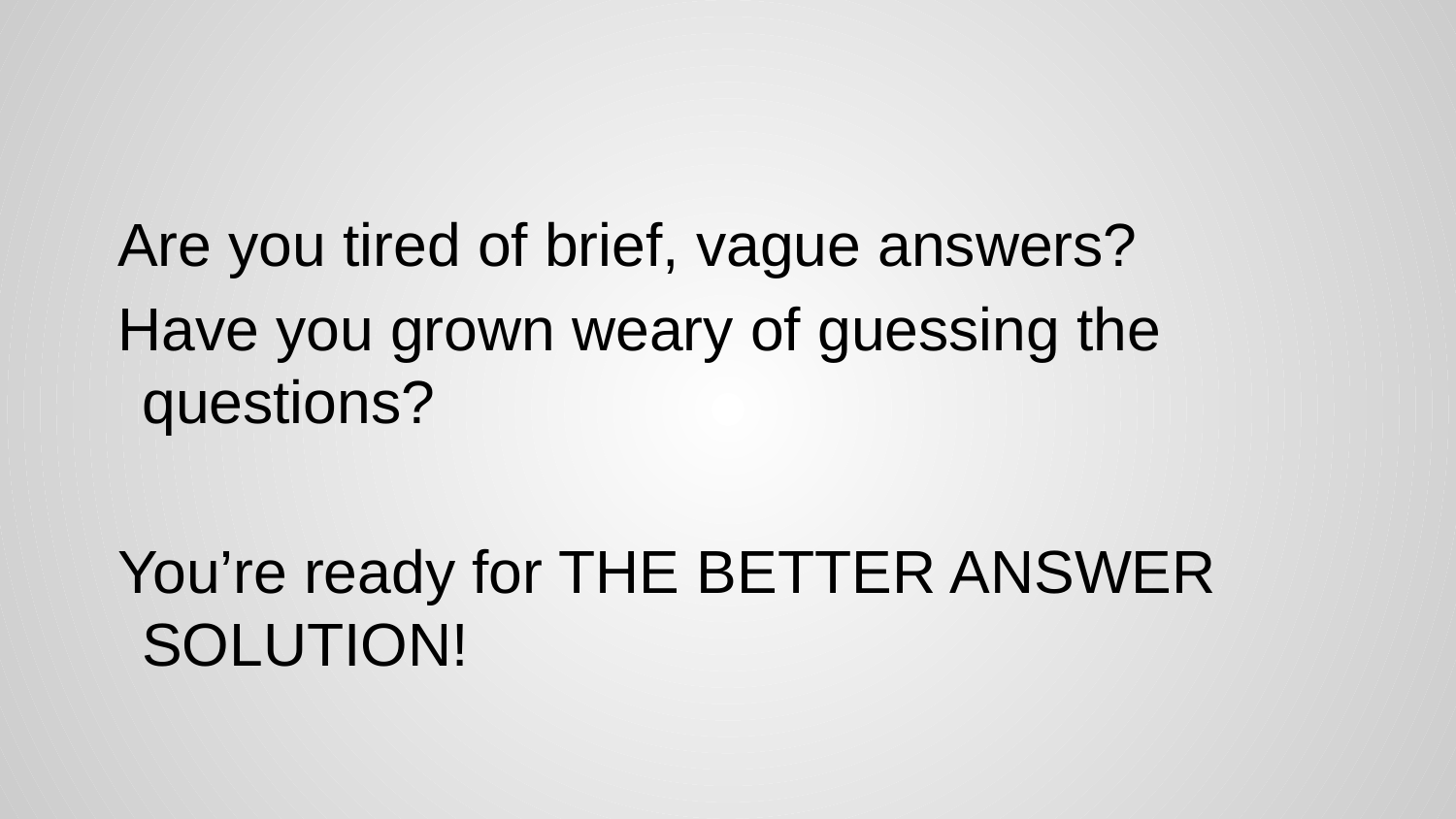

#
Are you tired of brief, vague answers?
Have you grown weary of guessing the questions?

You’re ready for THE BETTER ANSWER SOLUTION!